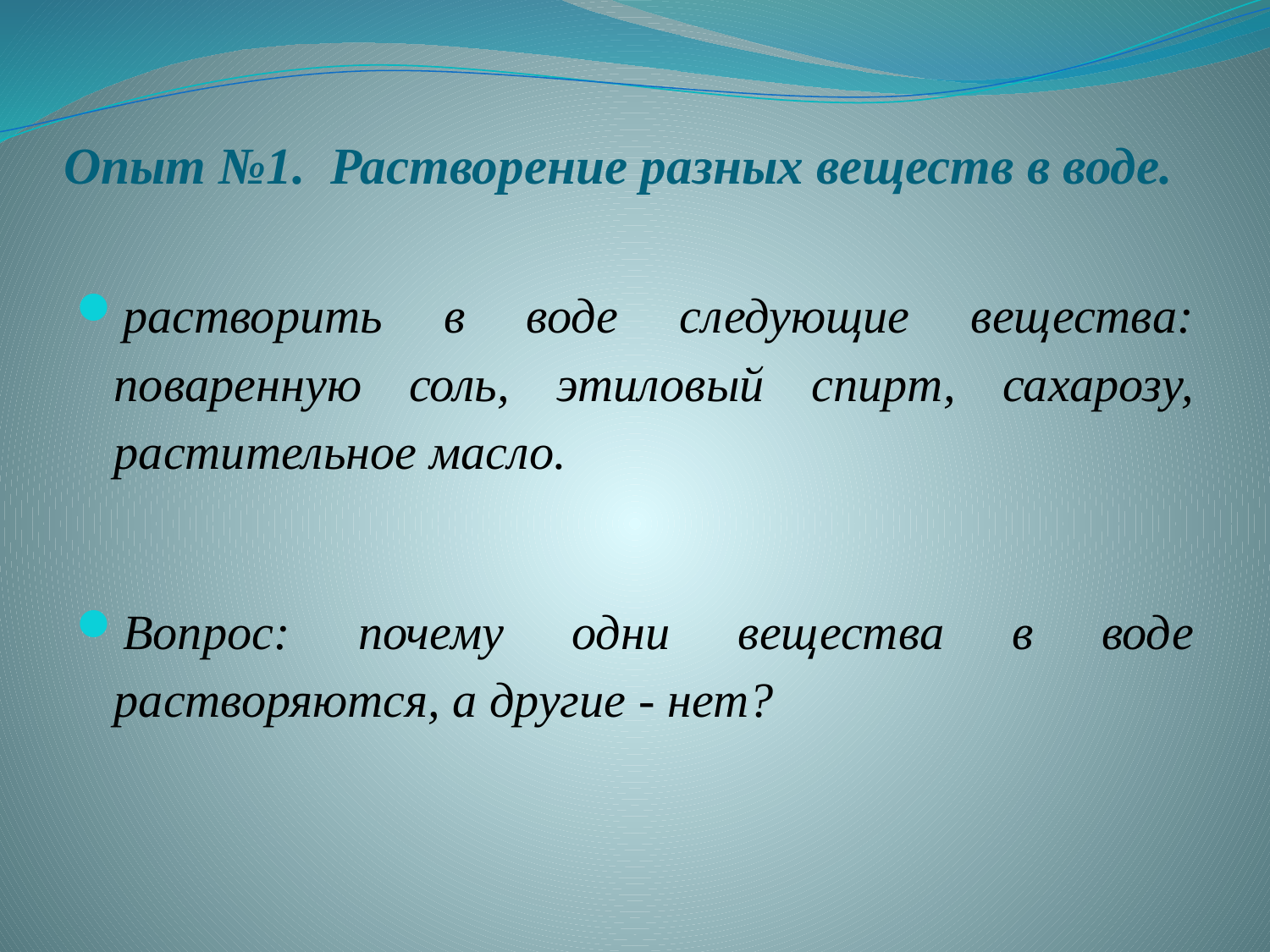

# Опыт №1.  Растворение разных веществ в воде.
растворить в воде следующие вещества: поваренную соль, этиловый спирт, сахарозу, растительное масло.

Вопрос: почему одни вещества в воде растворяются, а другие - нет?